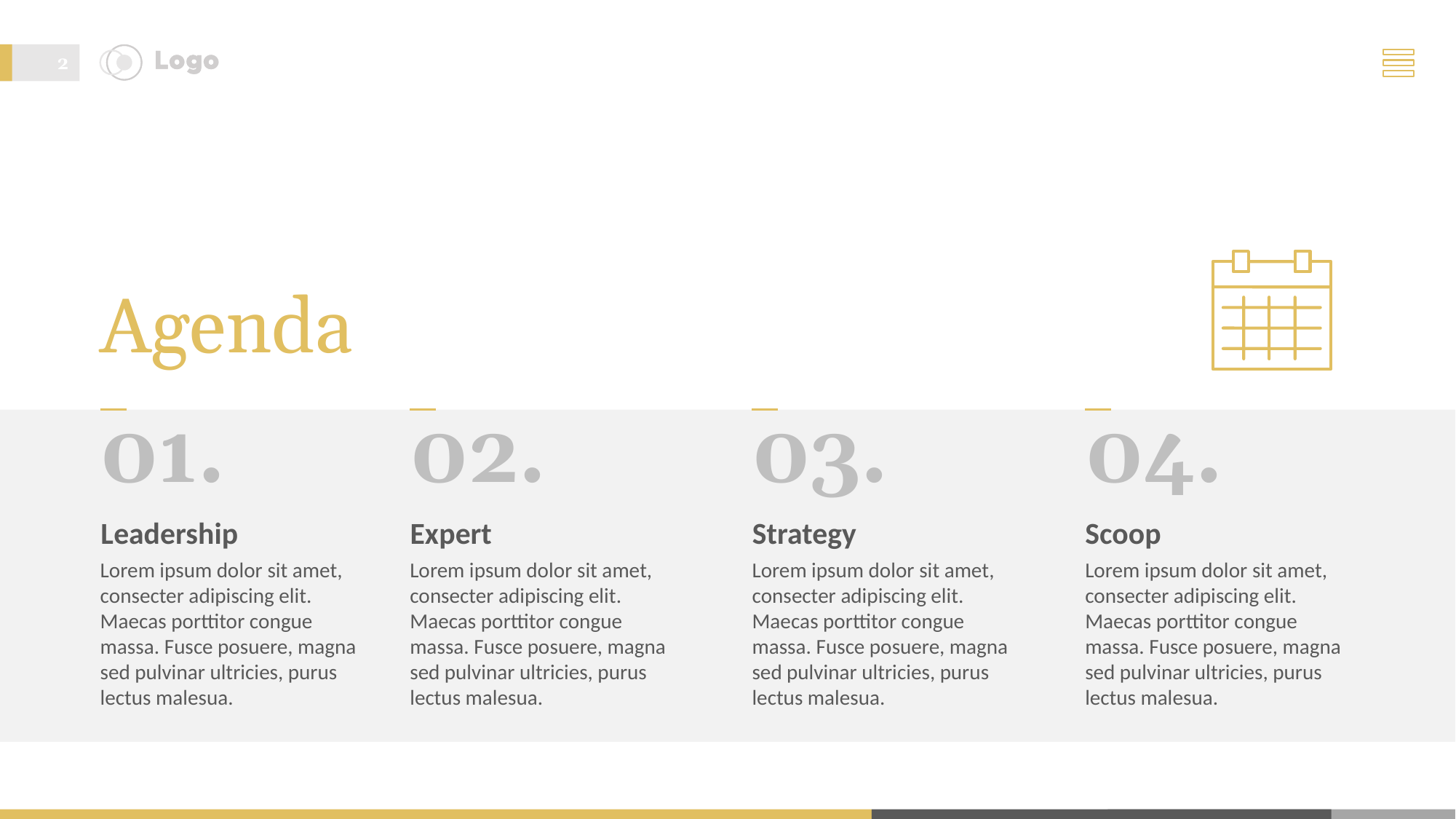

2

# Agenda
01.
02.
03.
04.

Leadership
Expert
Strategy
Scoop
Lorem ipsum dolor sit amet, consecter adipiscing elit. Maecas porttitor congue massa. Fusce posuere, magna sed pulvinar ultricies, purus lectus malesua.
Lorem ipsum dolor sit amet, consecter adipiscing elit. Maecas porttitor congue massa. Fusce posuere, magna sed pulvinar ultricies, purus lectus malesua.
Lorem ipsum dolor sit amet, consecter adipiscing elit. Maecas porttitor congue massa. Fusce posuere, magna sed pulvinar ultricies, purus lectus malesua.
Lorem ipsum dolor sit amet, consecter adipiscing elit. Maecas porttitor congue massa. Fusce posuere, magna sed pulvinar ultricies, purus lectus malesua.